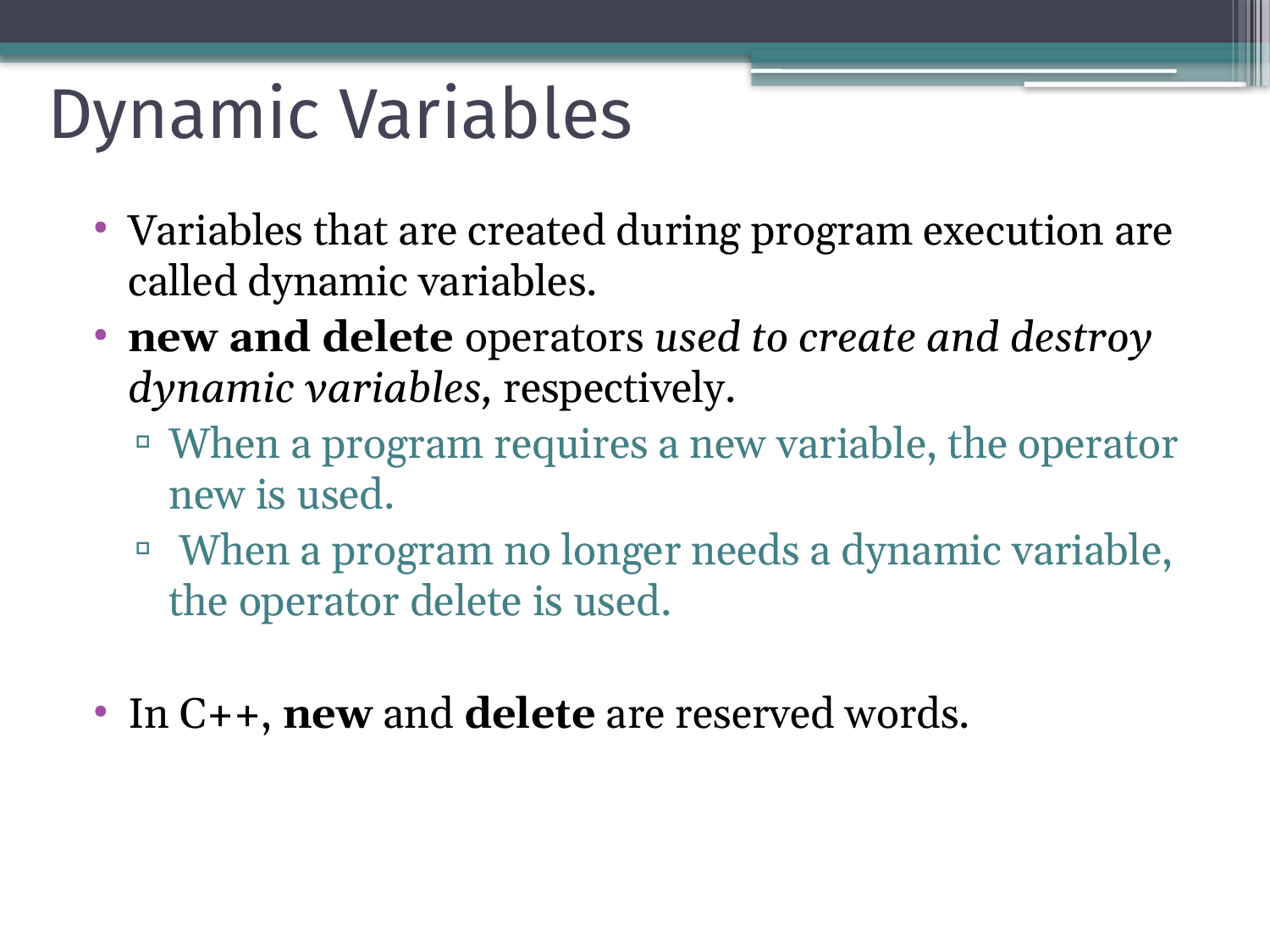

# Dynamic Variables
Variables that are created during program execution are called dynamic variables.
new and delete operators used to create and destroy dynamic variables, respectively.
When a program requires a new variable, the operator new is used.
 When a program no longer needs a dynamic variable, the operator delete is used.

In C++, new and delete are reserved words.